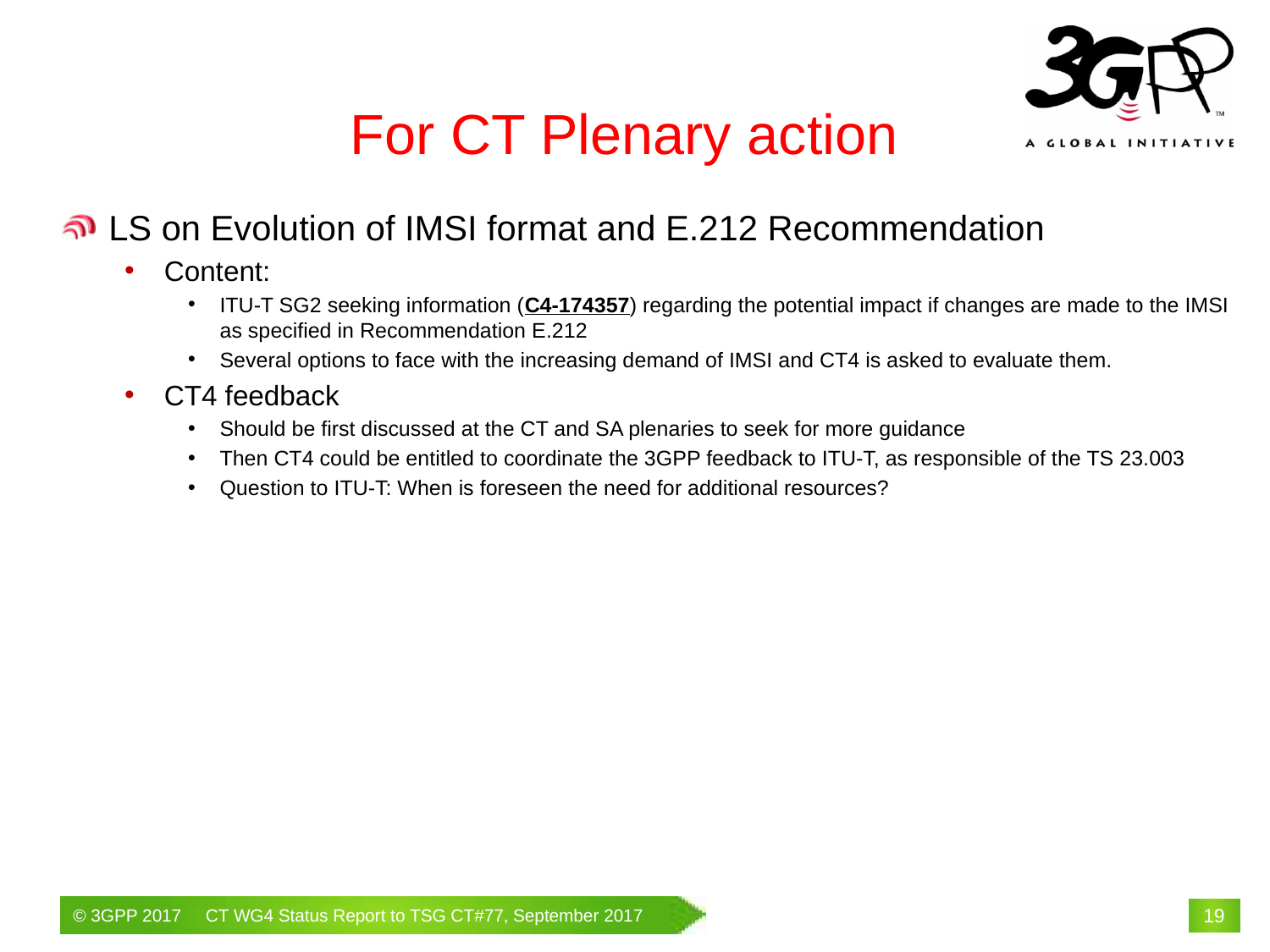

For CT Plenary action
LS on Evolution of IMSI format and E.212 Recommendation
Content:
ITU-T SG2 seeking information (C4-174357) regarding the potential impact if changes are made to the IMSI as specified in Recommendation E.212
Several options to face with the increasing demand of IMSI and CT4 is asked to evaluate them.
CT4 feedback
Should be first discussed at the CT and SA plenaries to seek for more guidance
Then CT4 could be entitled to coordinate the 3GPP feedback to ITU-T, as responsible of the TS 23.003
Question to ITU-T: When is foreseen the need for additional resources?